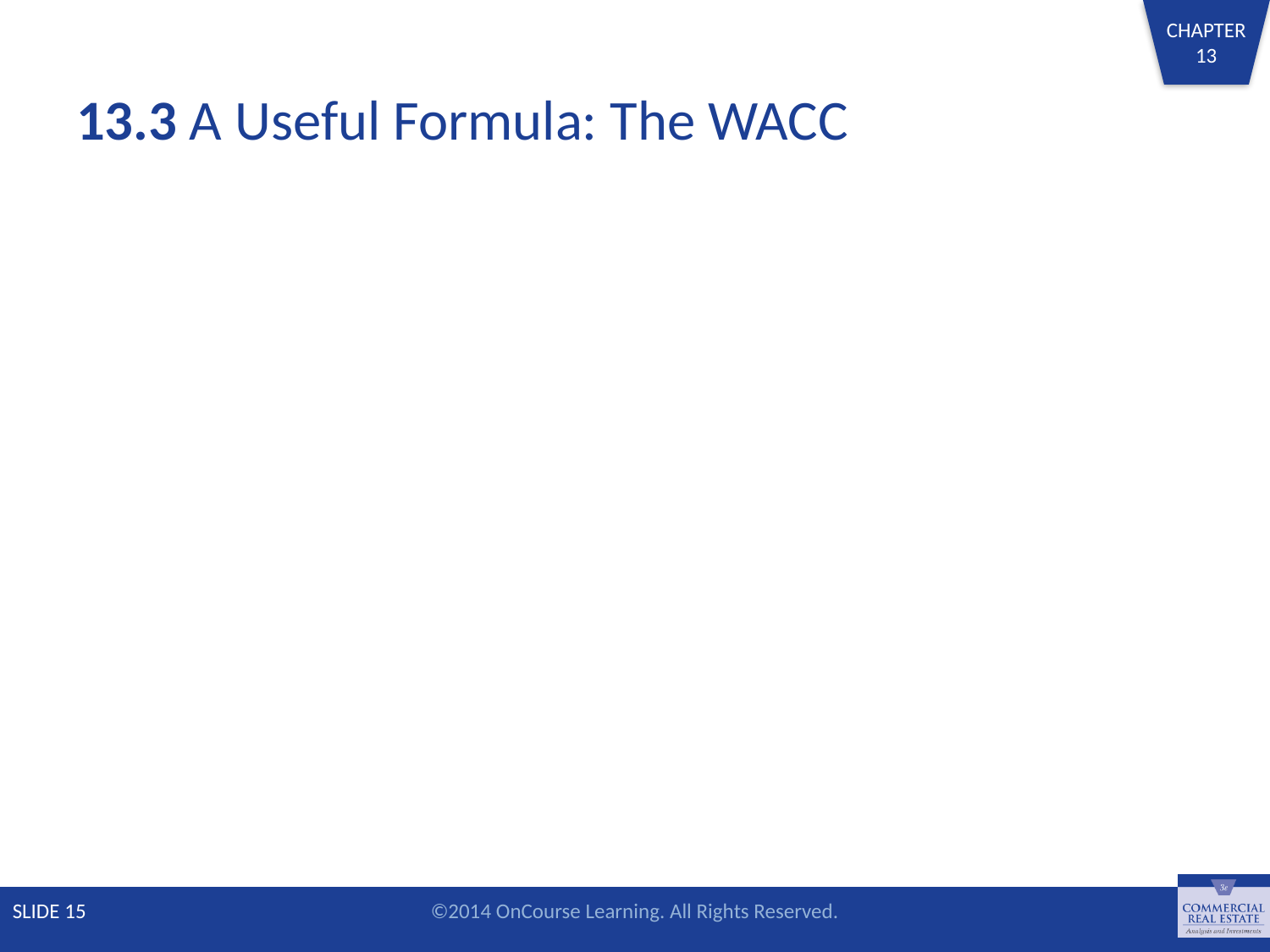

# 13.3 A Useful Formula: The WACC

SLIDE 15